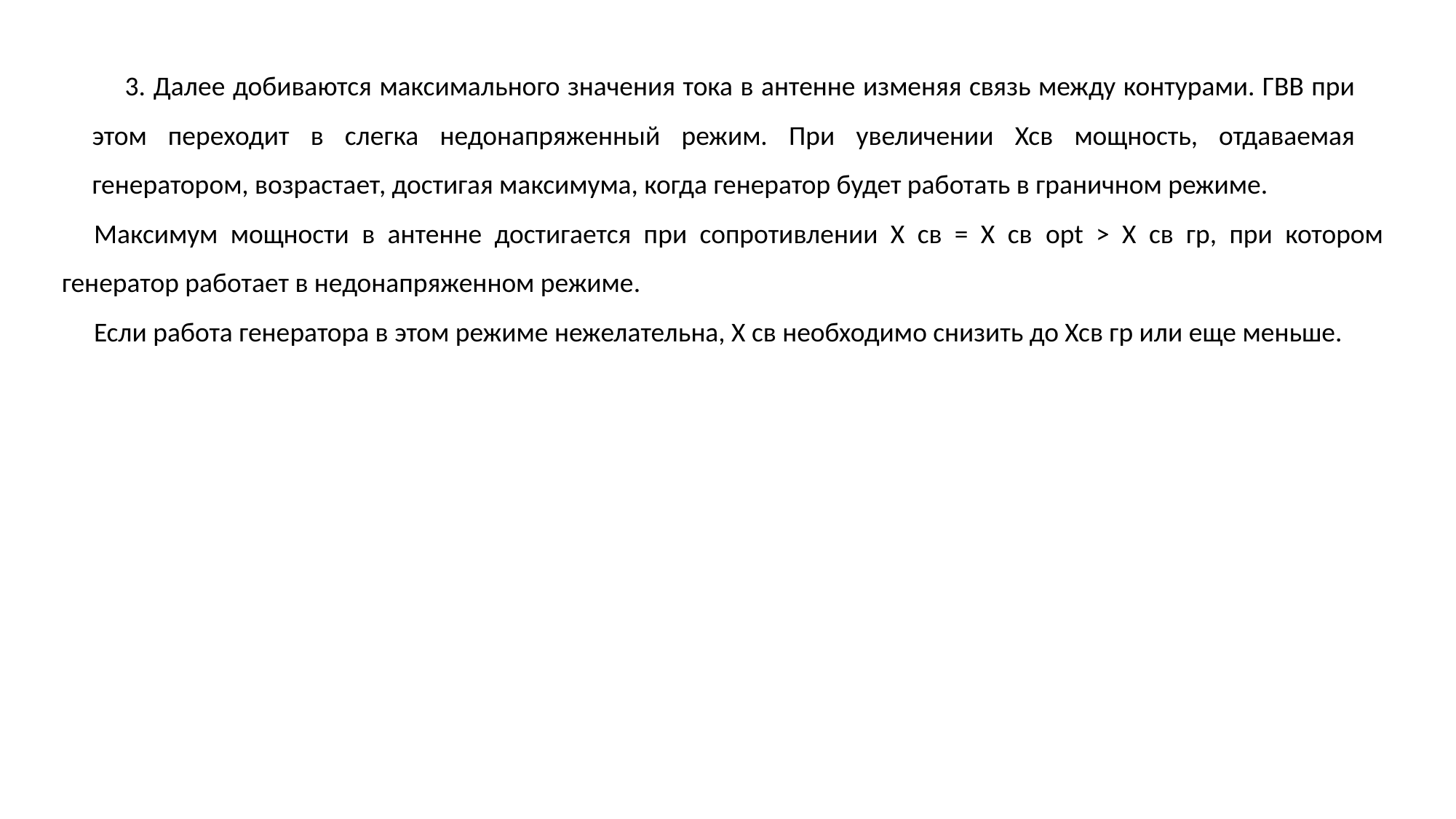

3. Далее добиваются максимального значения тока в антенне изменяя связь между контурами. ГВВ при этом переходит в слегка недонапряженный режим. При увеличении Хсв мощность, отдаваемая генератором, возрастает, достигая максимума, когда генератор будет работать в граничном режиме.
Максимум мощности в антенне достигается при сопротивлении Х св = Х св opt > Х св гр, при котором генератор работает в недонапряженном режиме.
Если работа генератора в этом режиме нежелательна, Х св необходимо снизить до Хсв гр или еще меньше.